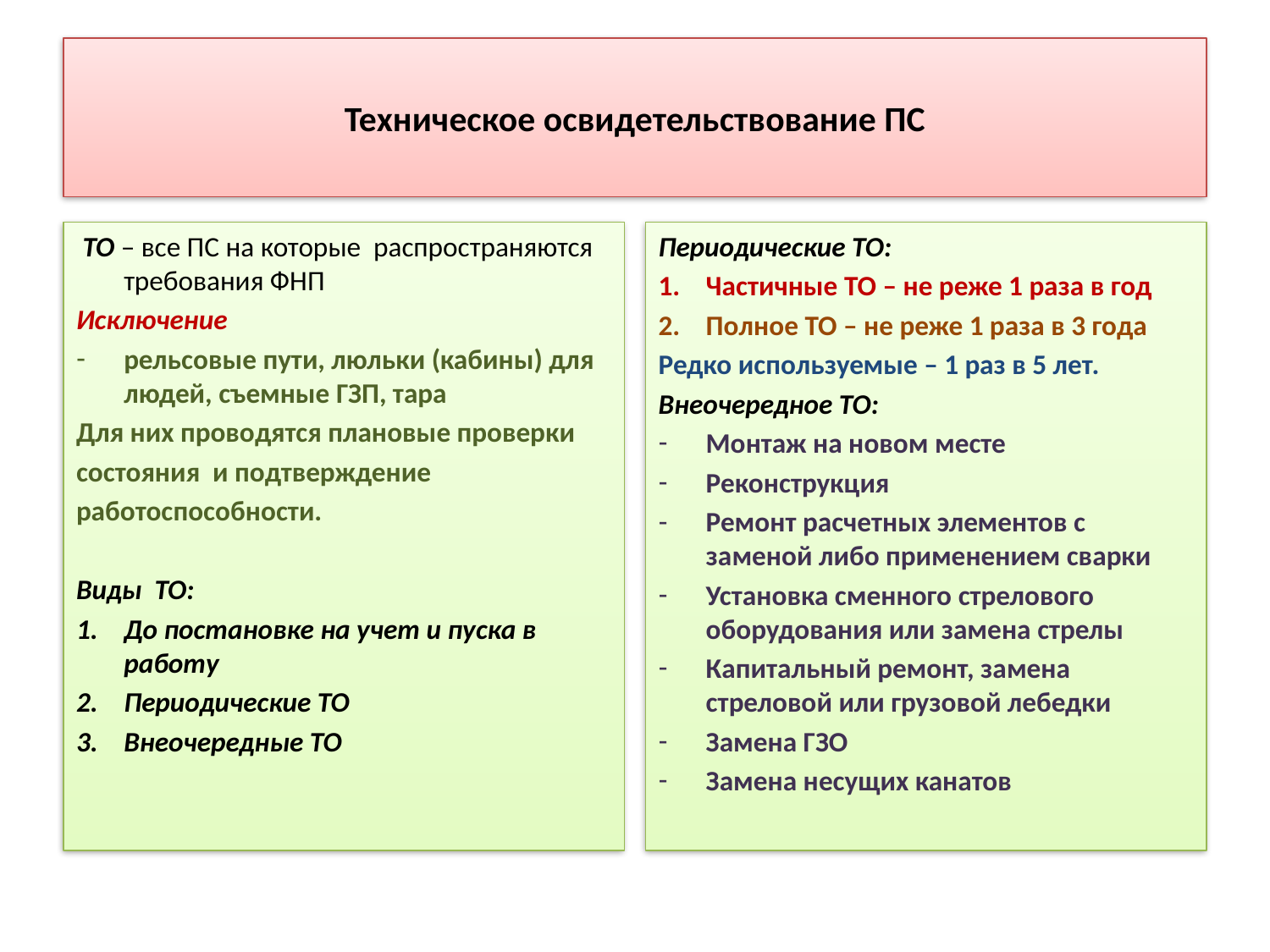

# Техническое освидетельствование ПС
 ТО – все ПС на которые  распространяются   требования ФНП
Исключение
рельсовые пути, люльки (кабины) для людей, съемные ГЗП, тара
Для них проводятся плановые проверки
состояния  и подтверждение
работоспособности.

Виды  ТО:
До постановке на учет и пуска в работу
Периодические ТО
Внеочередные ТО
Периодические ТО:
Частичные ТО – не реже 1 раза в год
Полное ТО – не реже 1 раза в 3 года
Редко используемые – 1 раз в 5 лет.
Внеочередное ТО:
Монтаж на новом месте
Реконструкция
Ремонт расчетных элементов с заменой либо применением сварки
Установка сменного стрелового оборудования или замена стрелы
Капитальный ремонт, замена стреловой или грузовой лебедки
Замена ГЗО
Замена несущих канатов